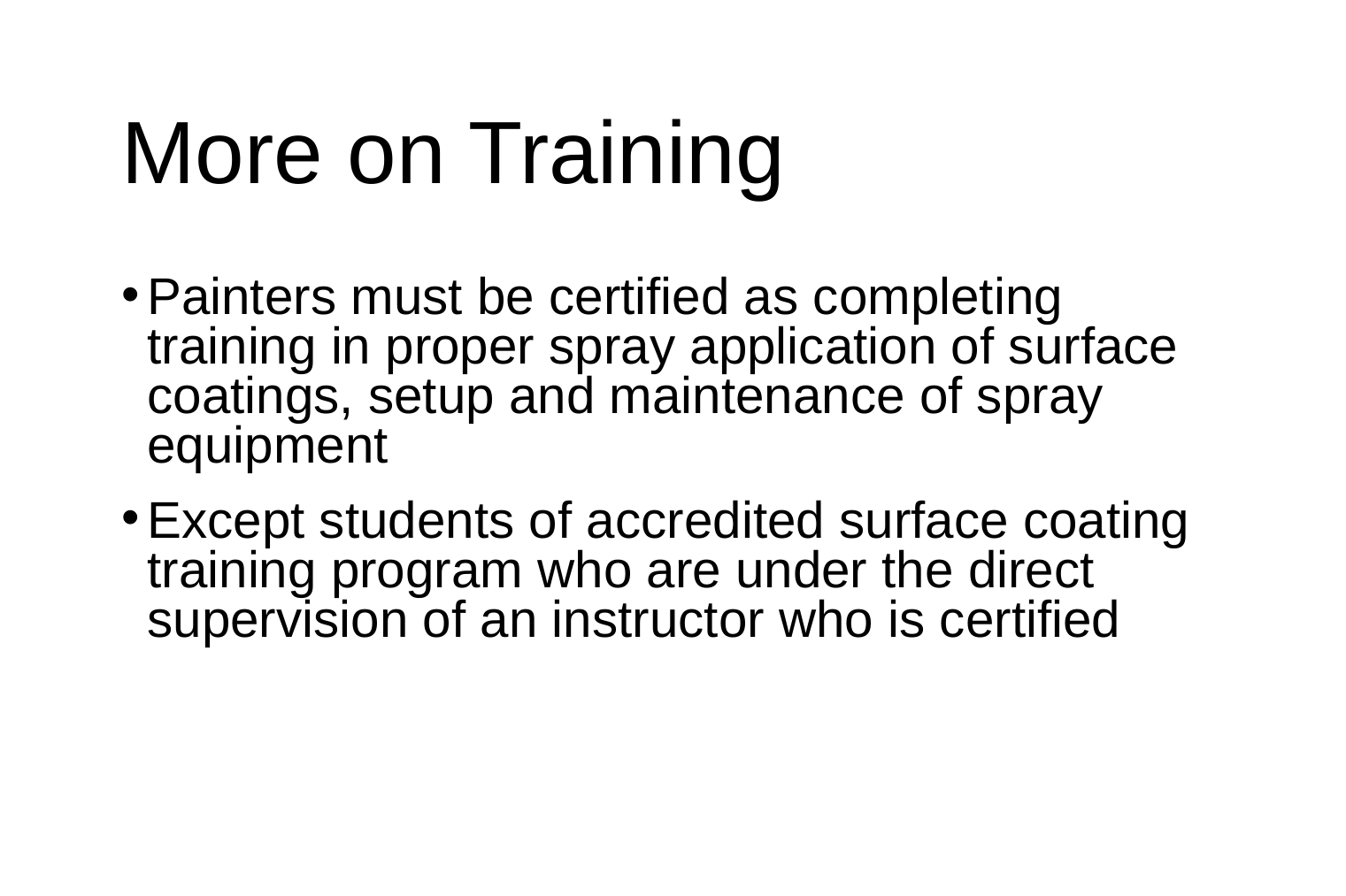

More on Training
Painters must be certified as completing training in proper spray application of surface coatings, setup and maintenance of spray equipment
Except students of accredited surface coating training program who are under the direct supervision of an instructor who is certified